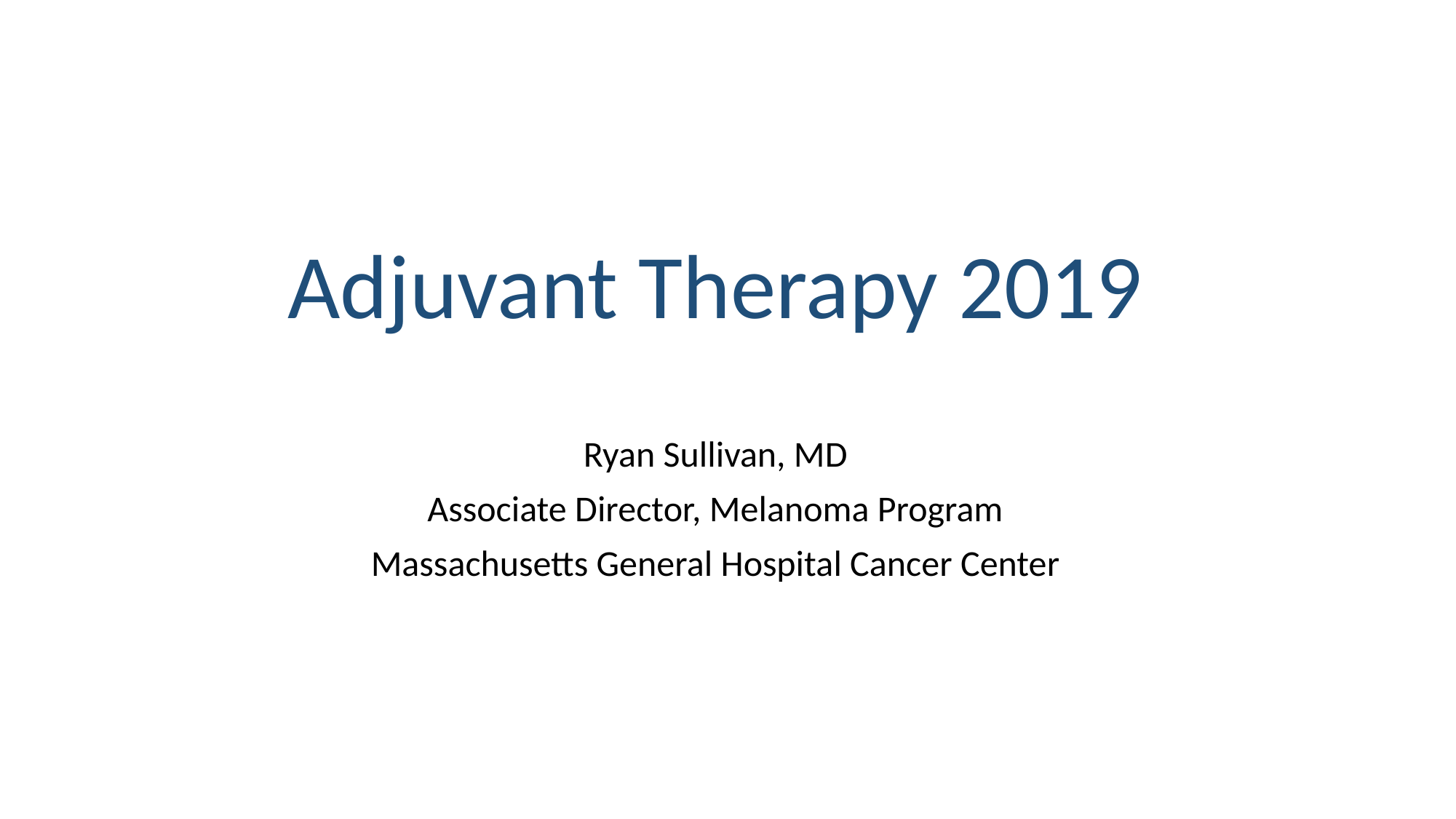

# Adjuvant Therapy 2019
Ryan Sullivan, MD
Associate Director, Melanoma Program
Massachusetts General Hospital Cancer Center